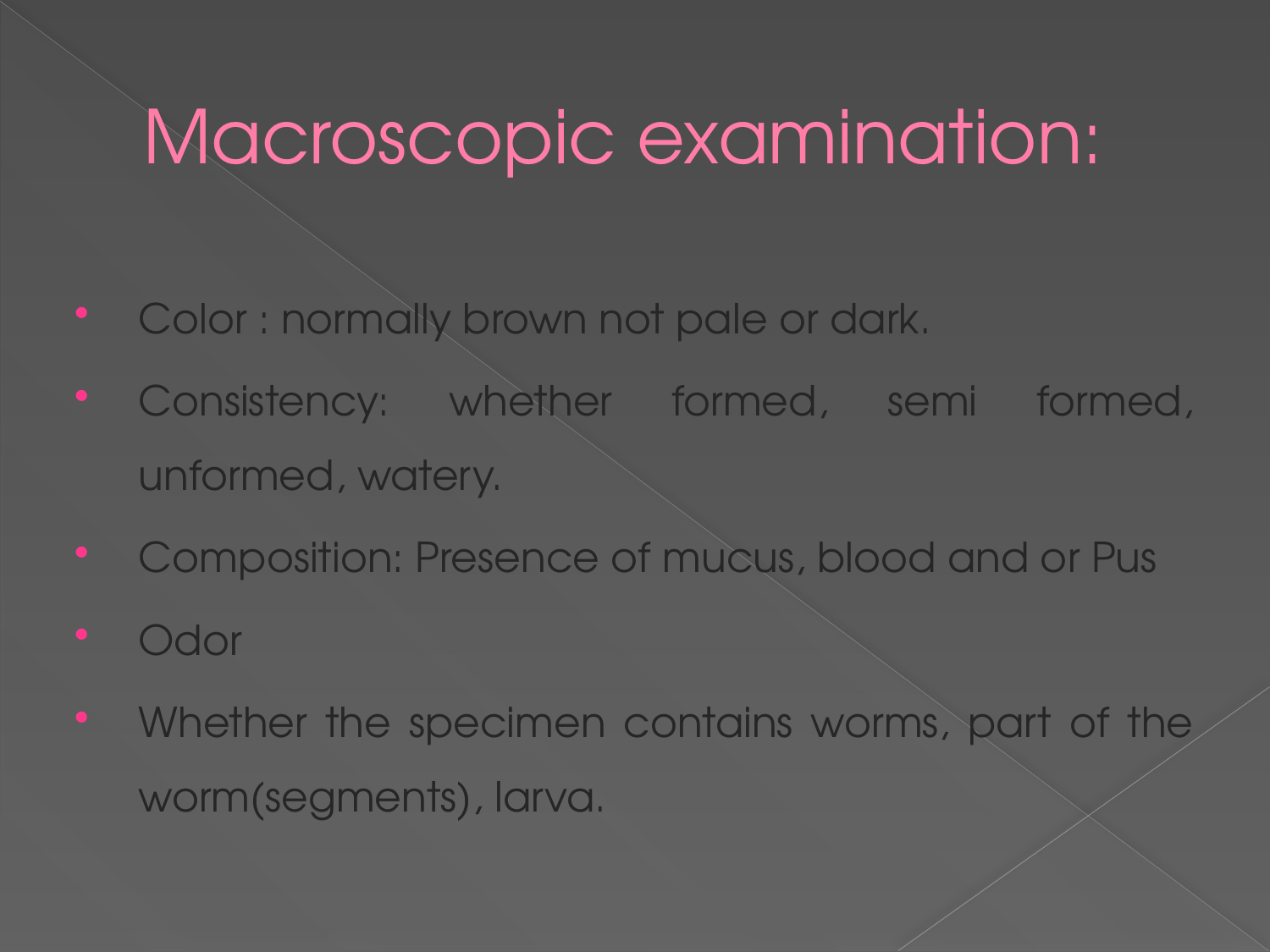

# Macroscopic examination:
Color : normally brown not pale or dark.
Consistency: whether formed, semi formed, unformed, watery.
Composition: Presence of mucus, blood and or Pus
Odor
Whether the specimen contains worms, part of the worm(segments), larva.